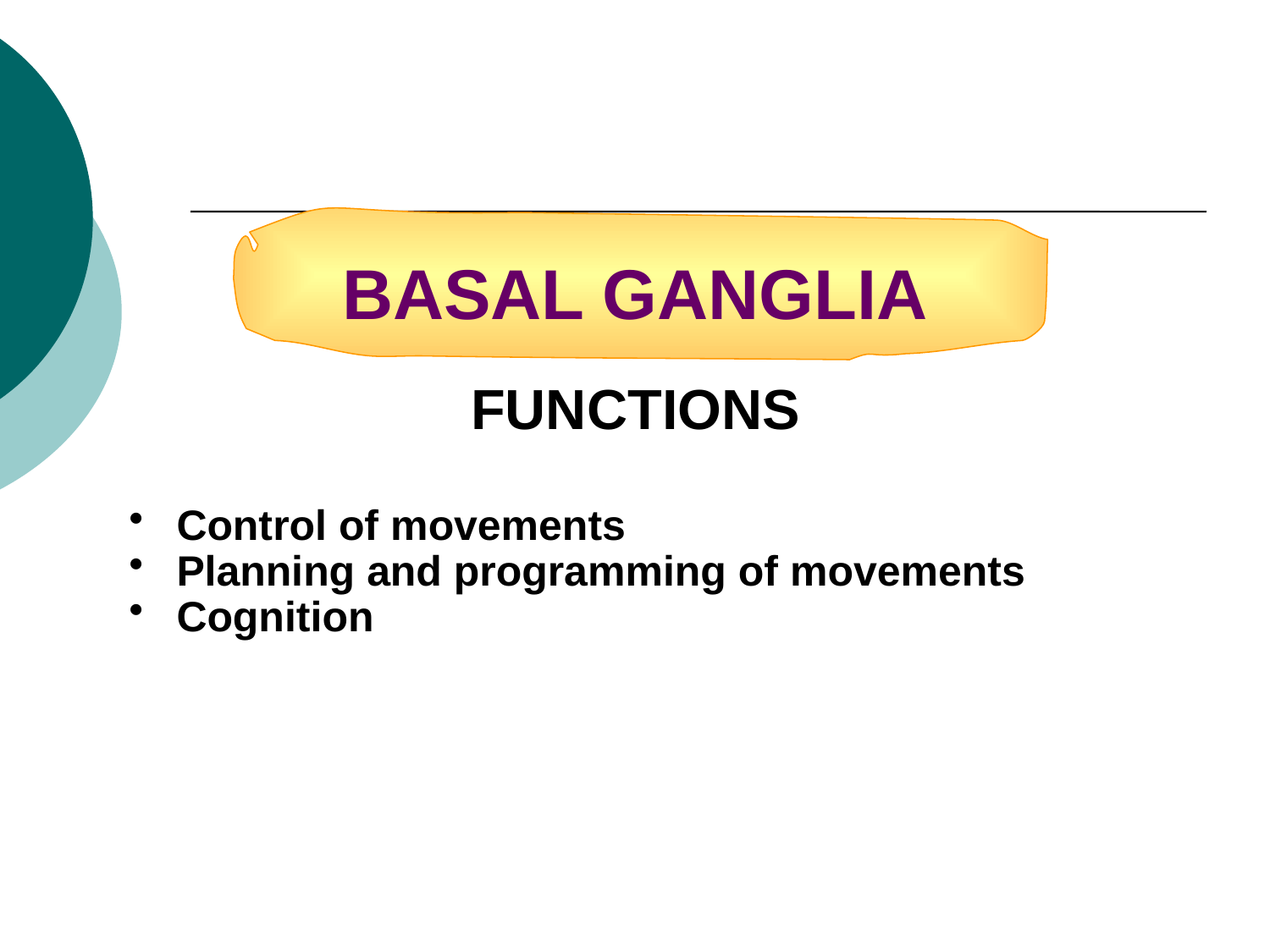

BASAL GANGLIA
FUNCTIONS
Control of movements
Planning and programming of movements
Cognition